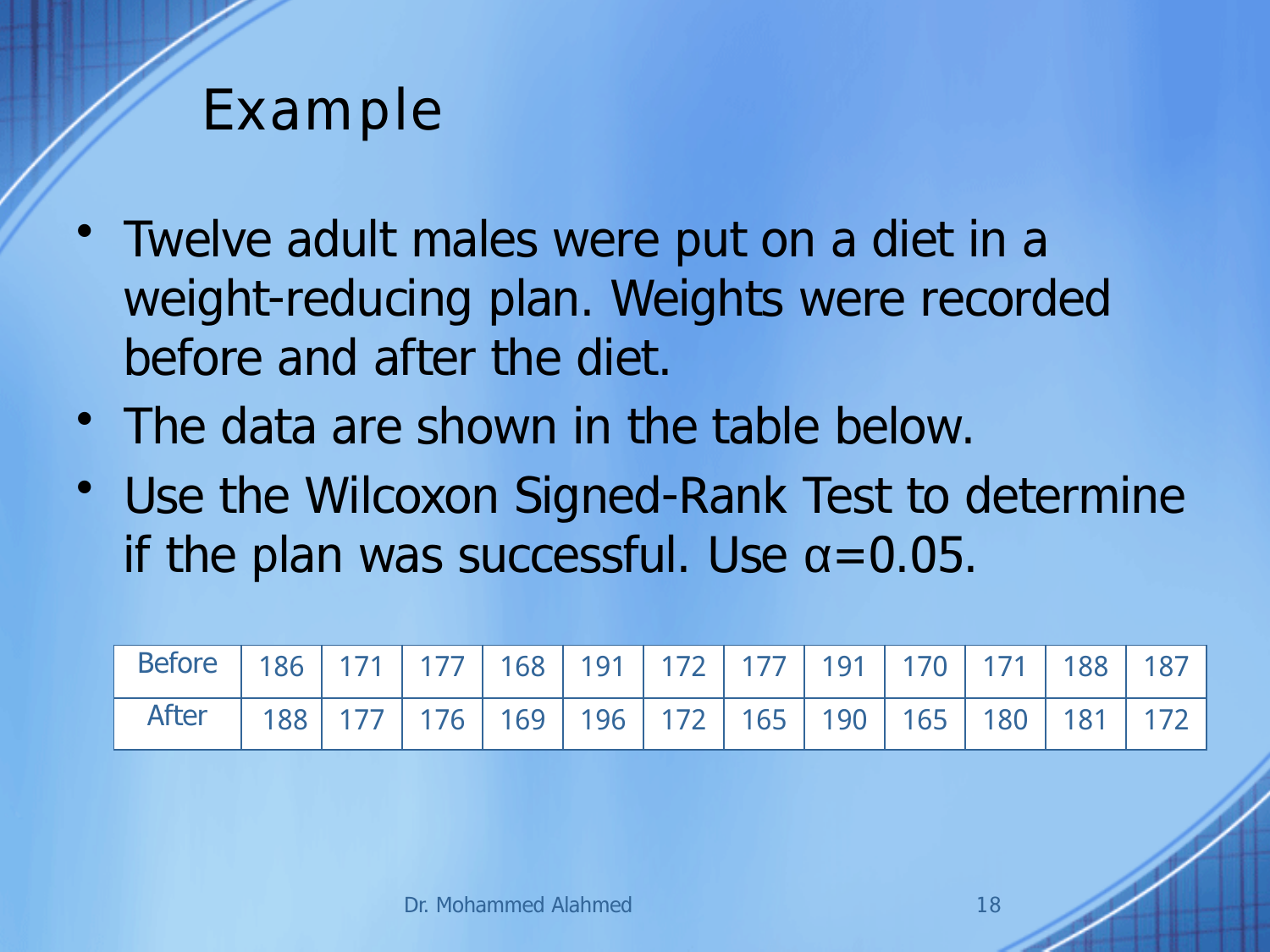

# Example
Twelve adult males were put on a diet in a weight-reducing plan. Weights were recorded before and after the diet.
The data are shown in the table below.
Use the Wilcoxon Signed-Rank Test to determine if the plan was successful. Use α=0.05.
| Before | 186 | 171 | 177 | 168 | 191 | 172 | 177 | 191 | 170 | 171 | 188 | 187 |
| --- | --- | --- | --- | --- | --- | --- | --- | --- | --- | --- | --- | --- |
| After | 188 | 177 | 176 | 169 | 196 | 172 | 165 | 190 | 165 | 180 | 181 | 172 |
Dr. Mohammed Alahmed
18